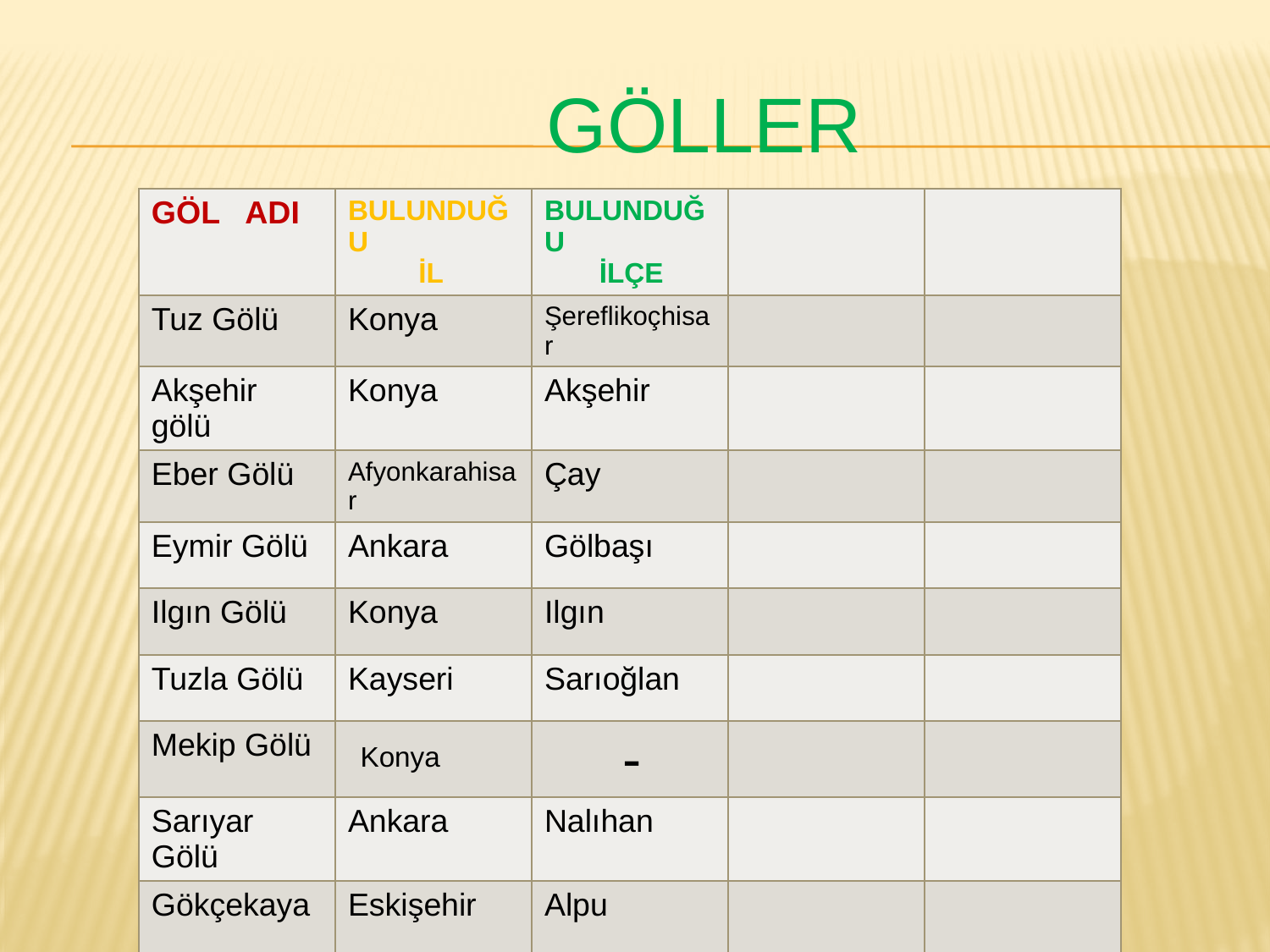

# GÖLLER
| GÖL ADI | BULUNDUĞU İL | BULUNDUĞU İLÇE |  |  |
| --- | --- | --- | --- | --- |
| Tuz Gölü | Konya | Şereflikoçhisar |  |  |
| Akşehir gölü | Konya | Akşehir |  |  |
| Eber Gölü | Afyonkarahisar | Çay |  |  |
| Eymir Gölü | Ankara | Gölbaşı |  |  |
| Ilgın Gölü | Konya | Ilgın |  |  |
| Tuzla Gölü | Kayseri | Sarıoğlan |  |  |
| Mekip Gölü | Konya | - |  |  |
| Sarıyar Gölü | Ankara | Nalıhan |  |  |
| Gökçekaya Gölü | Eskişehir | Alpu |  |  |